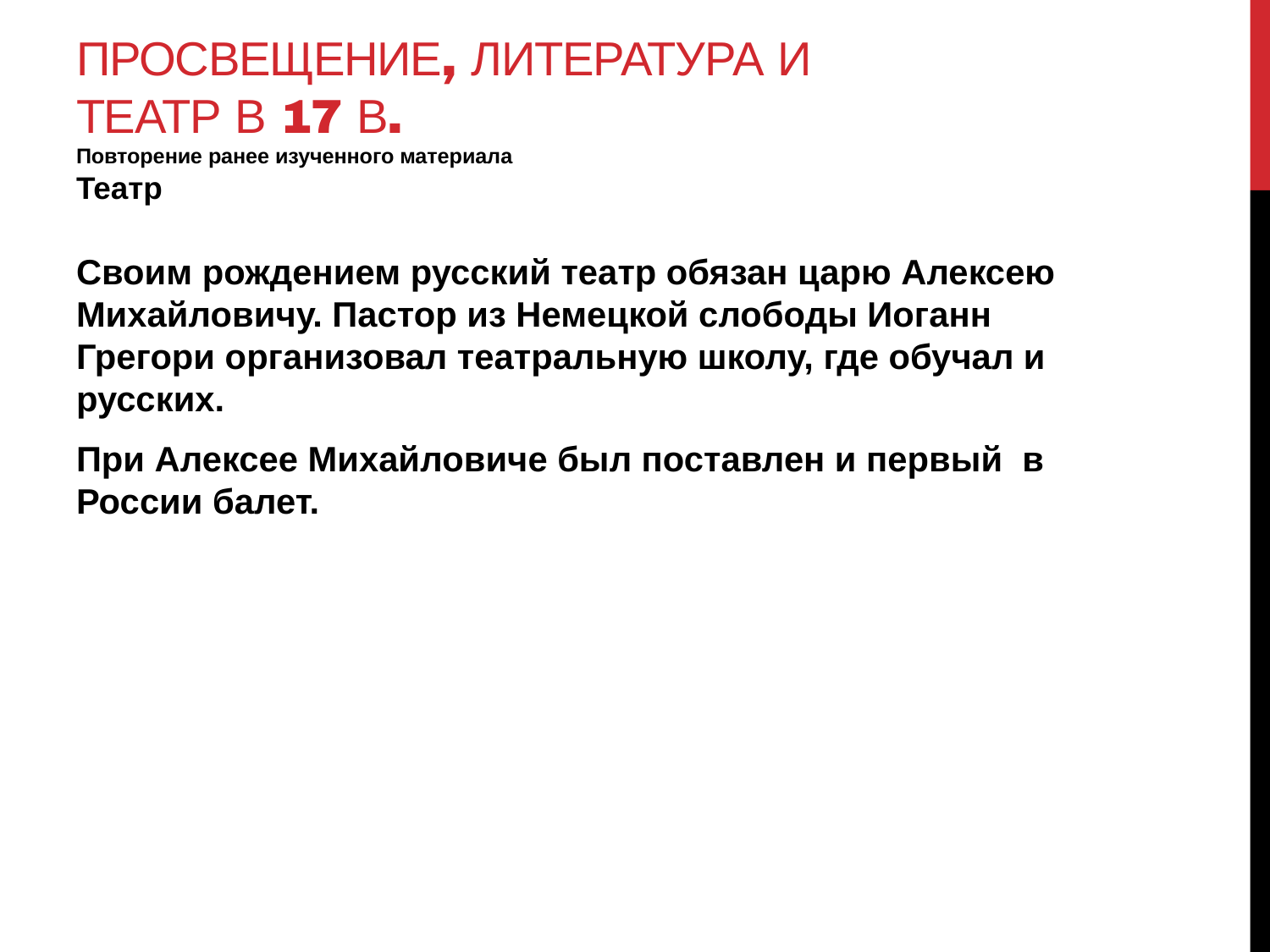

# Просвещение, литература и театр в 17 в. Повторение ранее изученного материала Театр
Своим рождением русский театр обязан царю Алексею Михайловичу. Пастор из Немецкой слободы Иоганн Грегори организовал театральную школу, где обучал и русских.
При Алексее Михайловиче был поставлен и первый  в России балет.